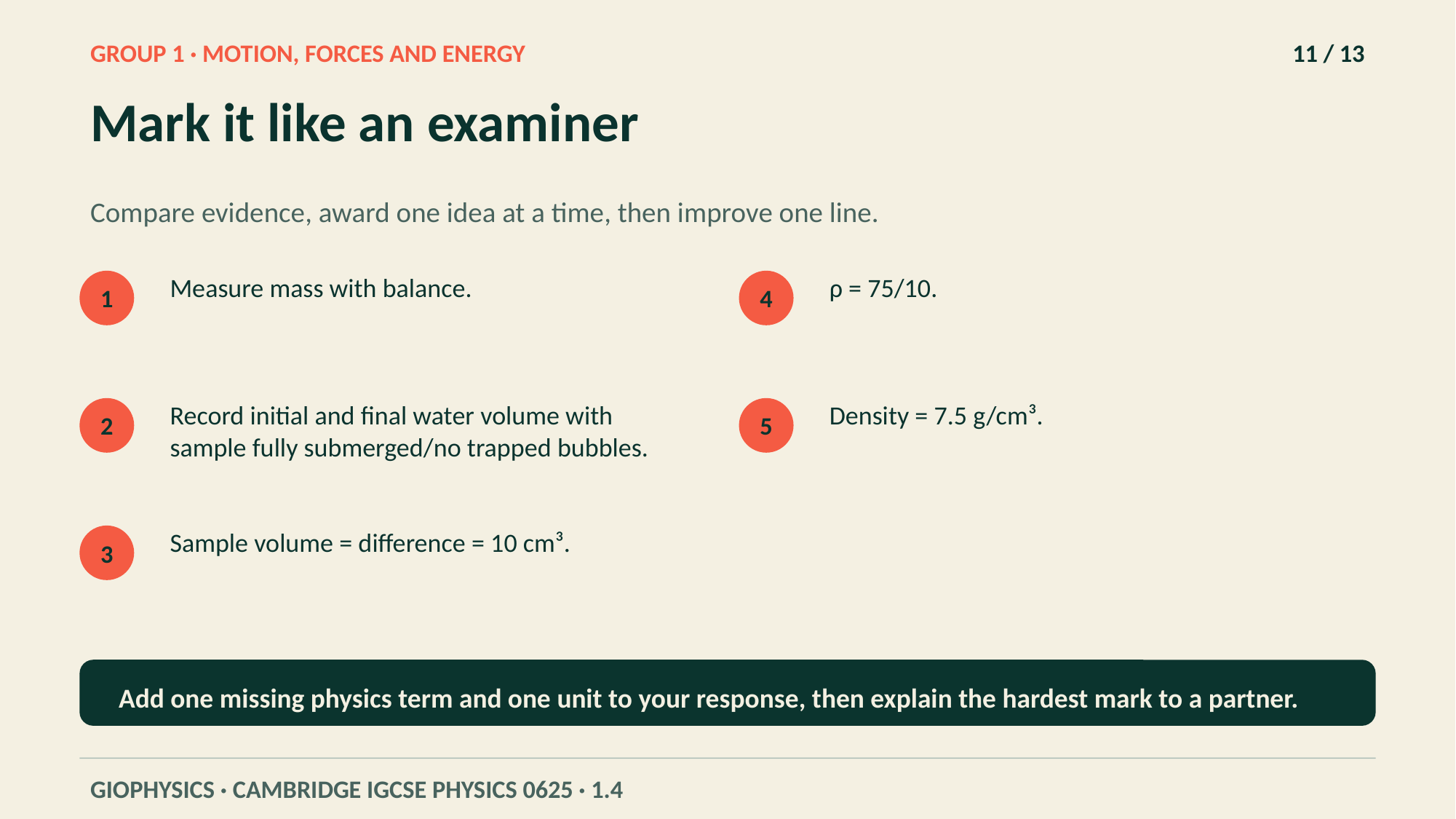

GROUP 1 · MOTION, FORCES AND ENERGY
11 / 13
Mark it like an examiner
Compare evidence, award one idea at a time, then improve one line.
Measure mass with balance.
ρ = 75/10.

1
4
Record initial and final water volume with sample fully submerged/no trapped bubbles.
Density = 7.5 g/cm³.

2
5
Sample volume = difference = 10 cm³.

3

Add one missing physics term and one unit to your response, then explain the hardest mark to a partner.

GIOPHYSICS · CAMBRIDGE IGCSE PHYSICS 0625 · 1.4